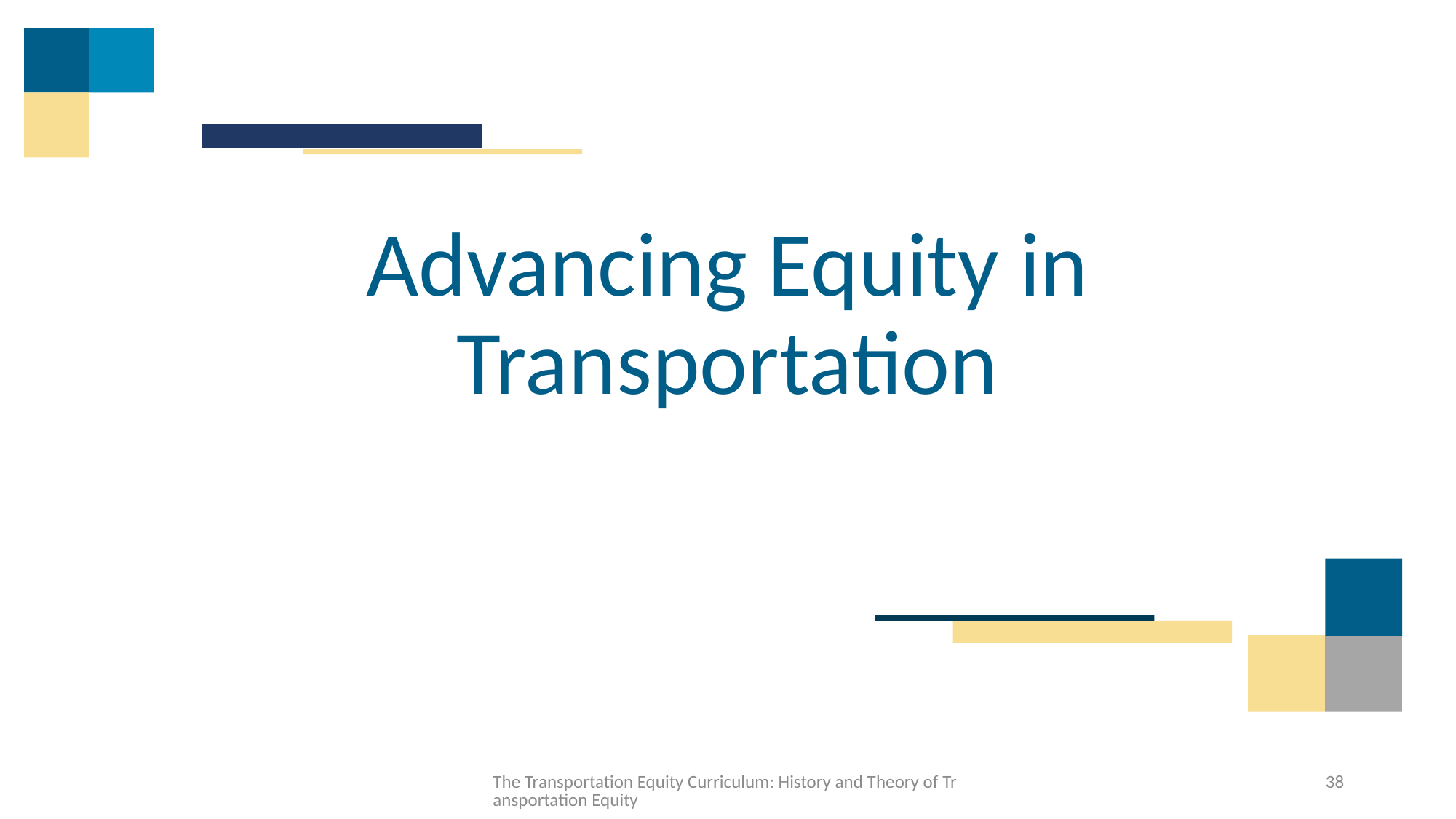

# Advancing Equity in Transportation

The Transportation Equity Curriculum: History and Theory of Transportation Equity
38